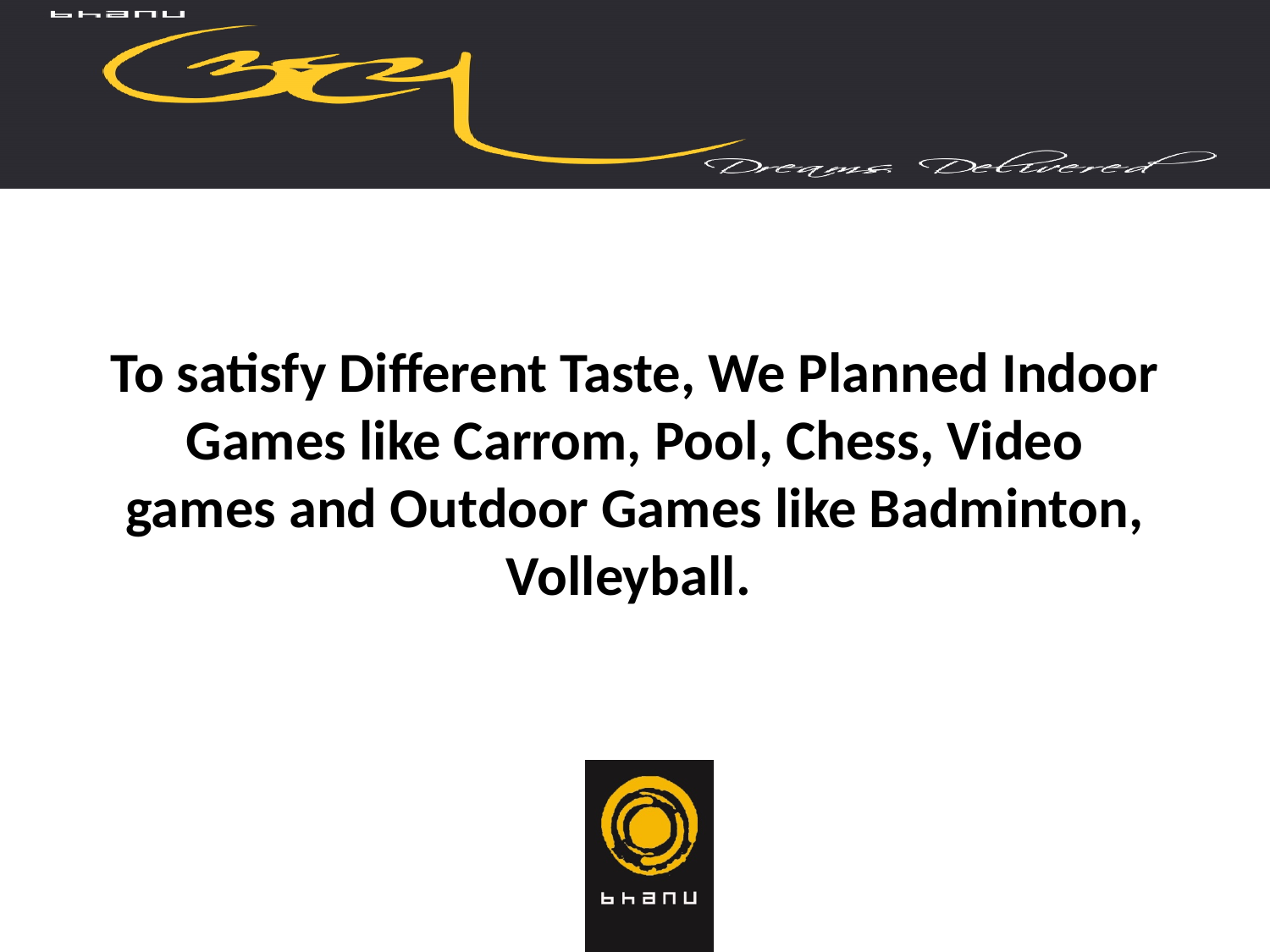

# To satisfy Different Taste, We Planned Indoor Games like Carrom, Pool, Chess, Video games and Outdoor Games like Badminton, Volleyball.